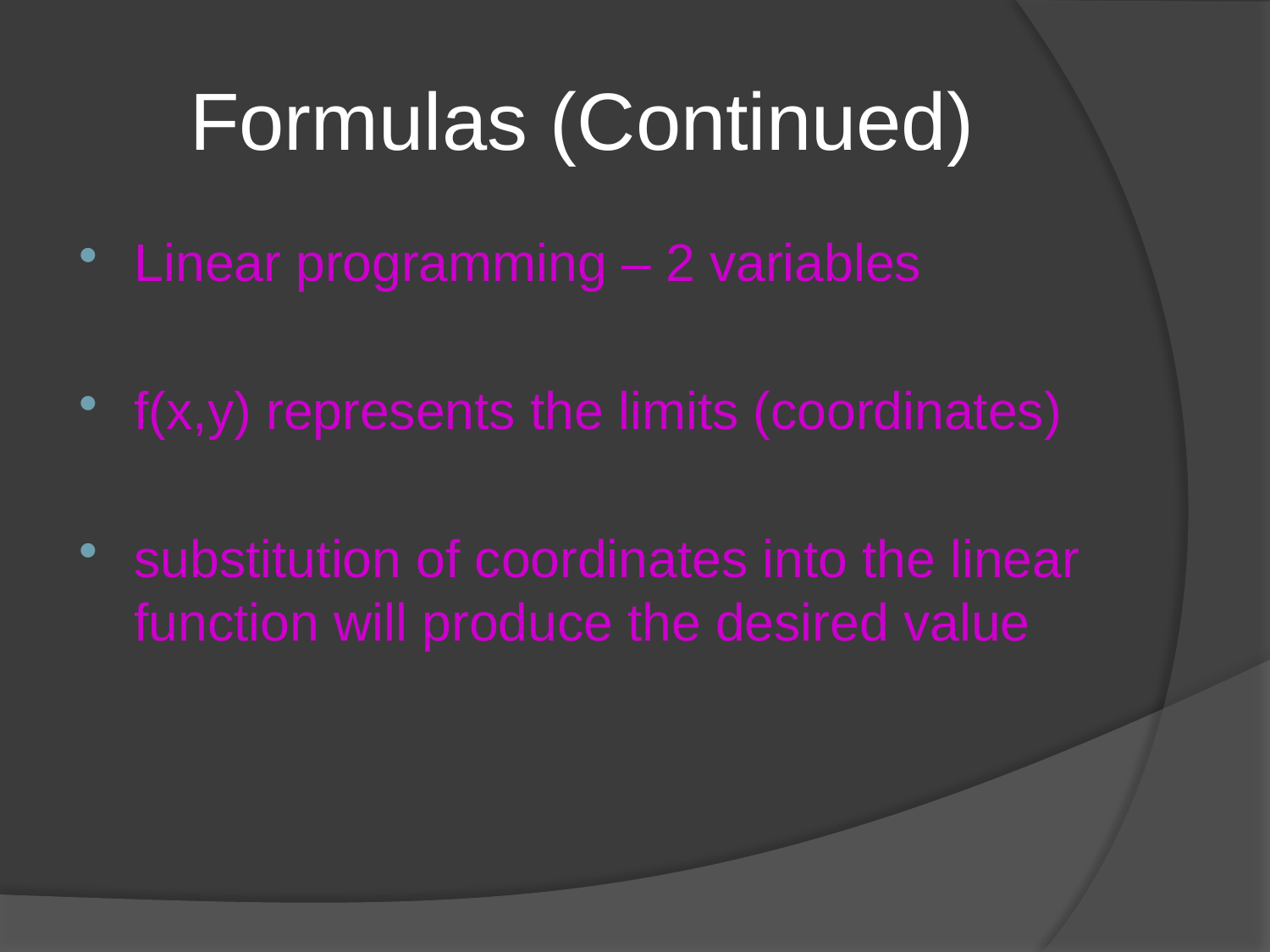

# Formulas (Continued)
Linear programming – 2 variables

f(x,y) represents the limits (coordinates)

substitution of coordinates into the linear function will produce the desired value